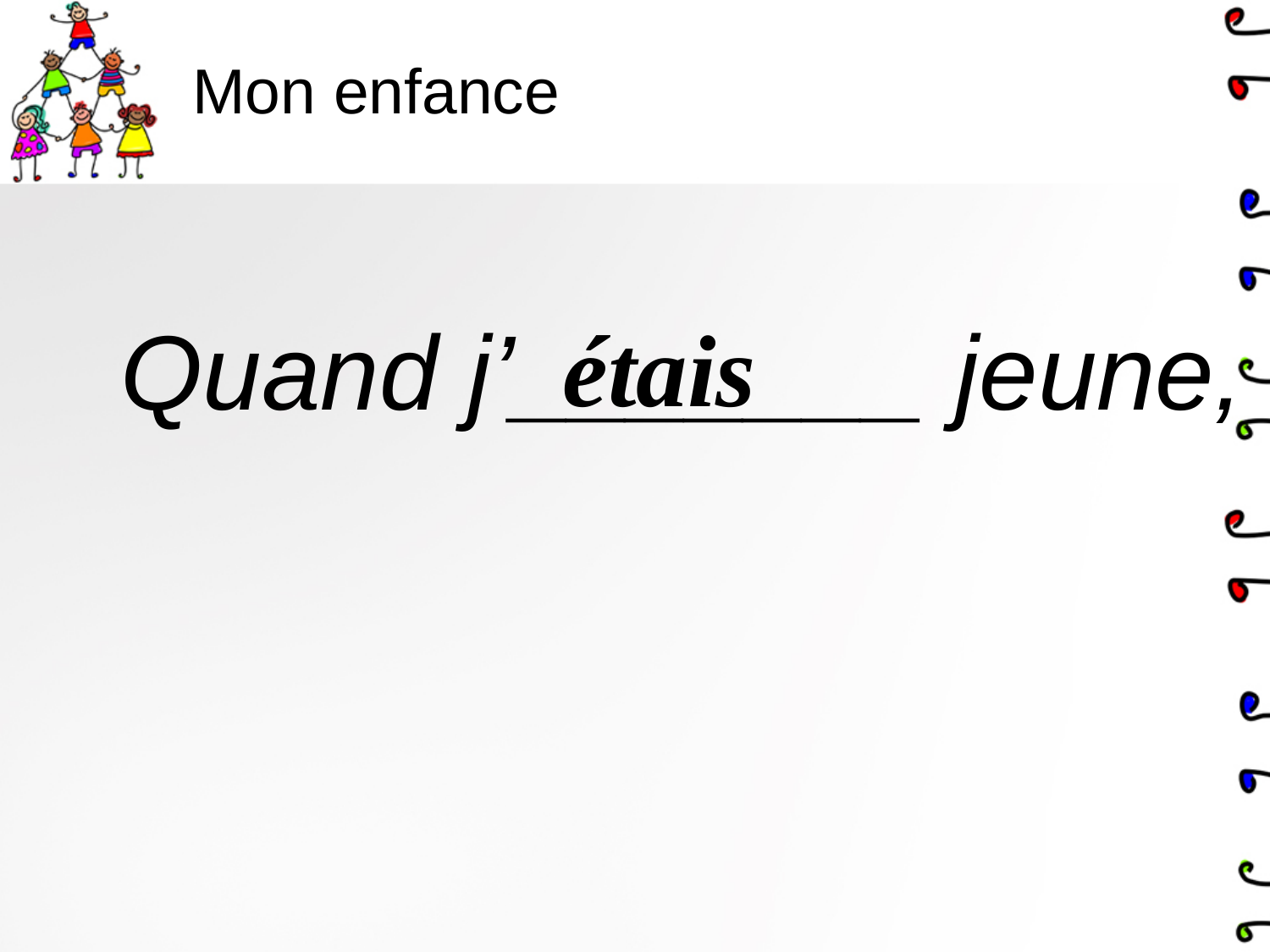

# Mon enfance
Quand j’_______ jeune,
étais